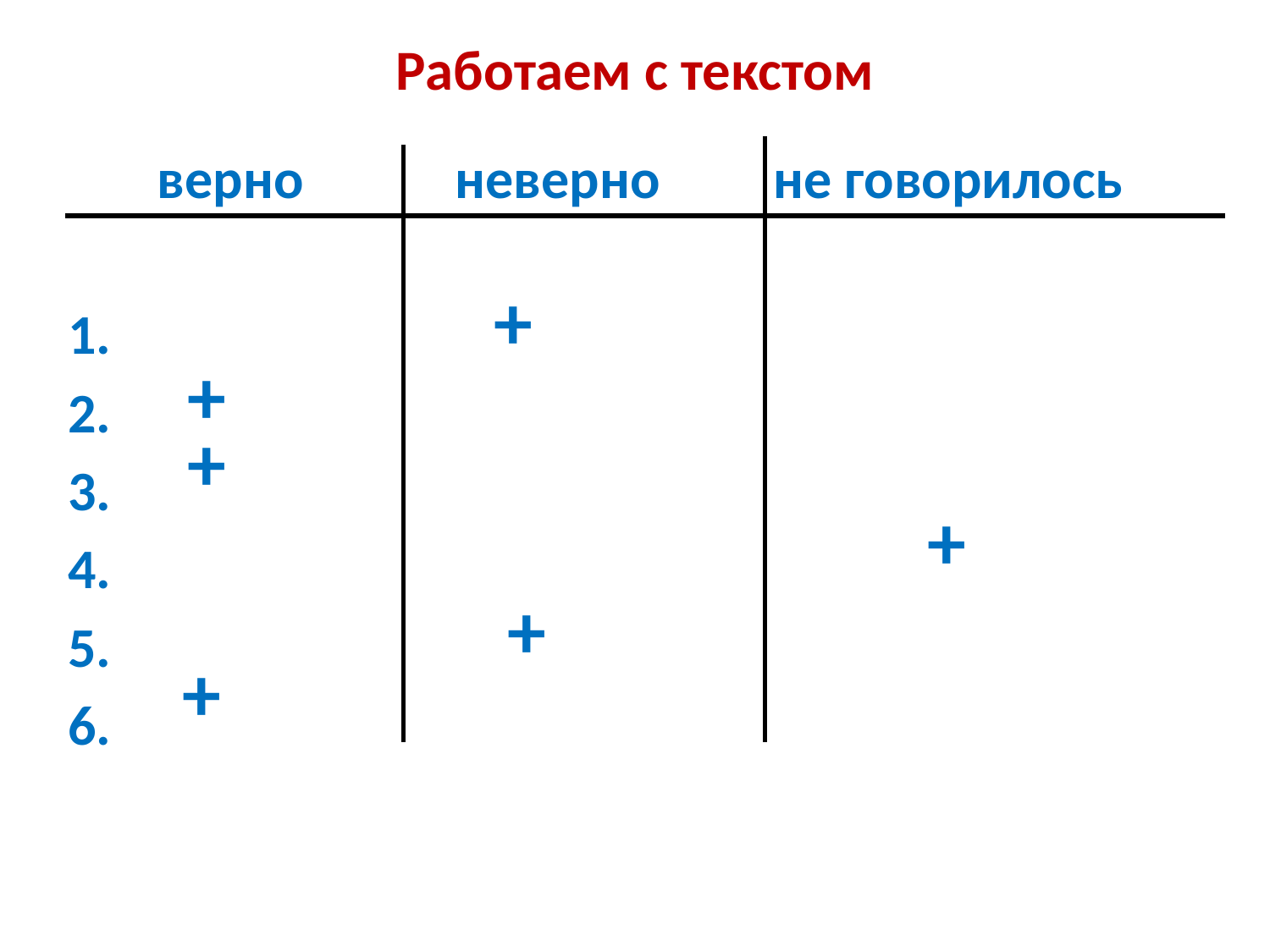

# Работаем с текстом
        верно            неверно         не говорилось

1.
2.
3.
4.
5.
6.
+
+
+
+
+
+